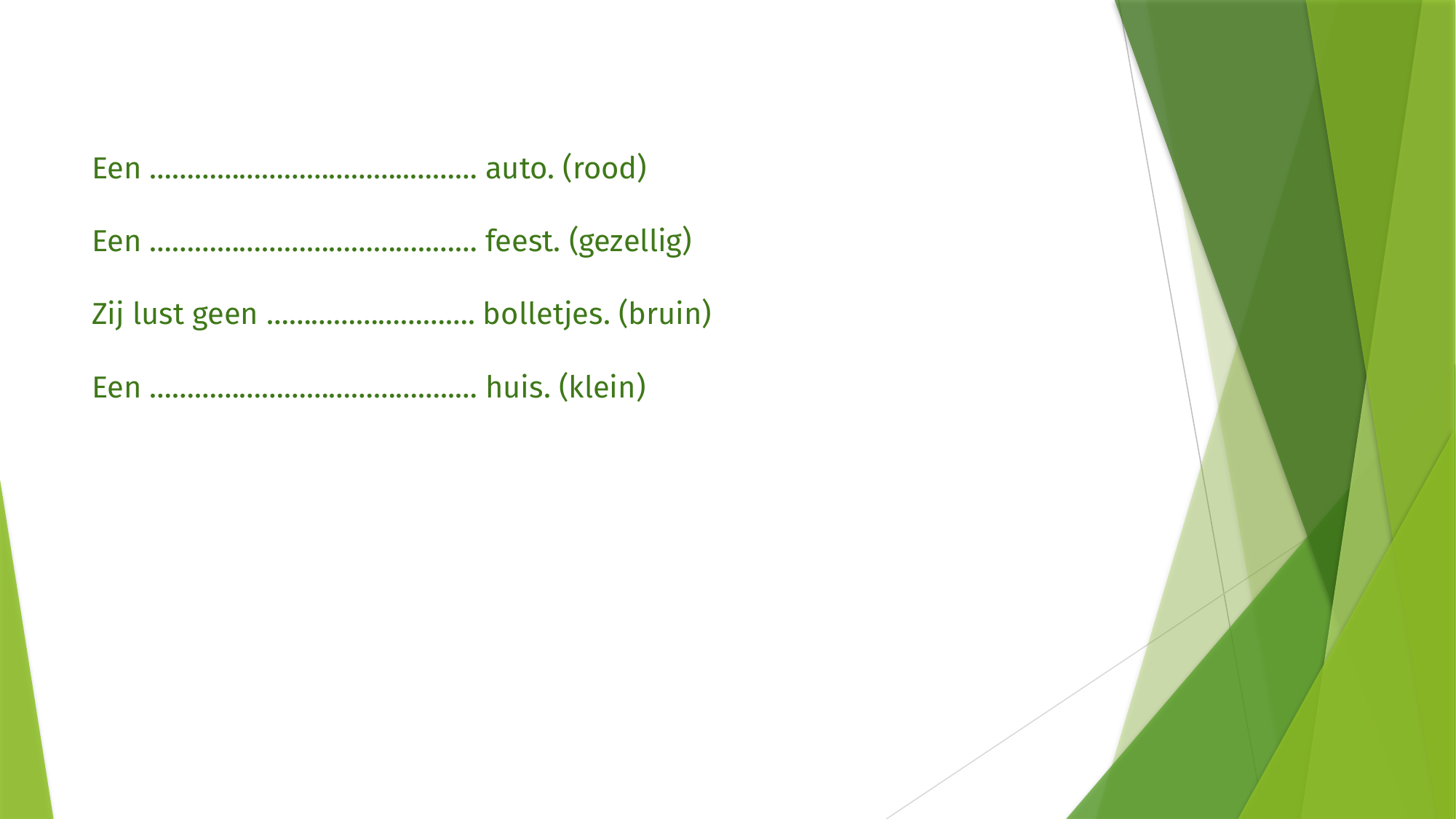

# Een ……………………………..……… auto. (rood) Een ………………………………..…… feest. (gezellig) Zij lust geen ………………………. bolletjes. (bruin) Een …………………………………..… huis. (klein)